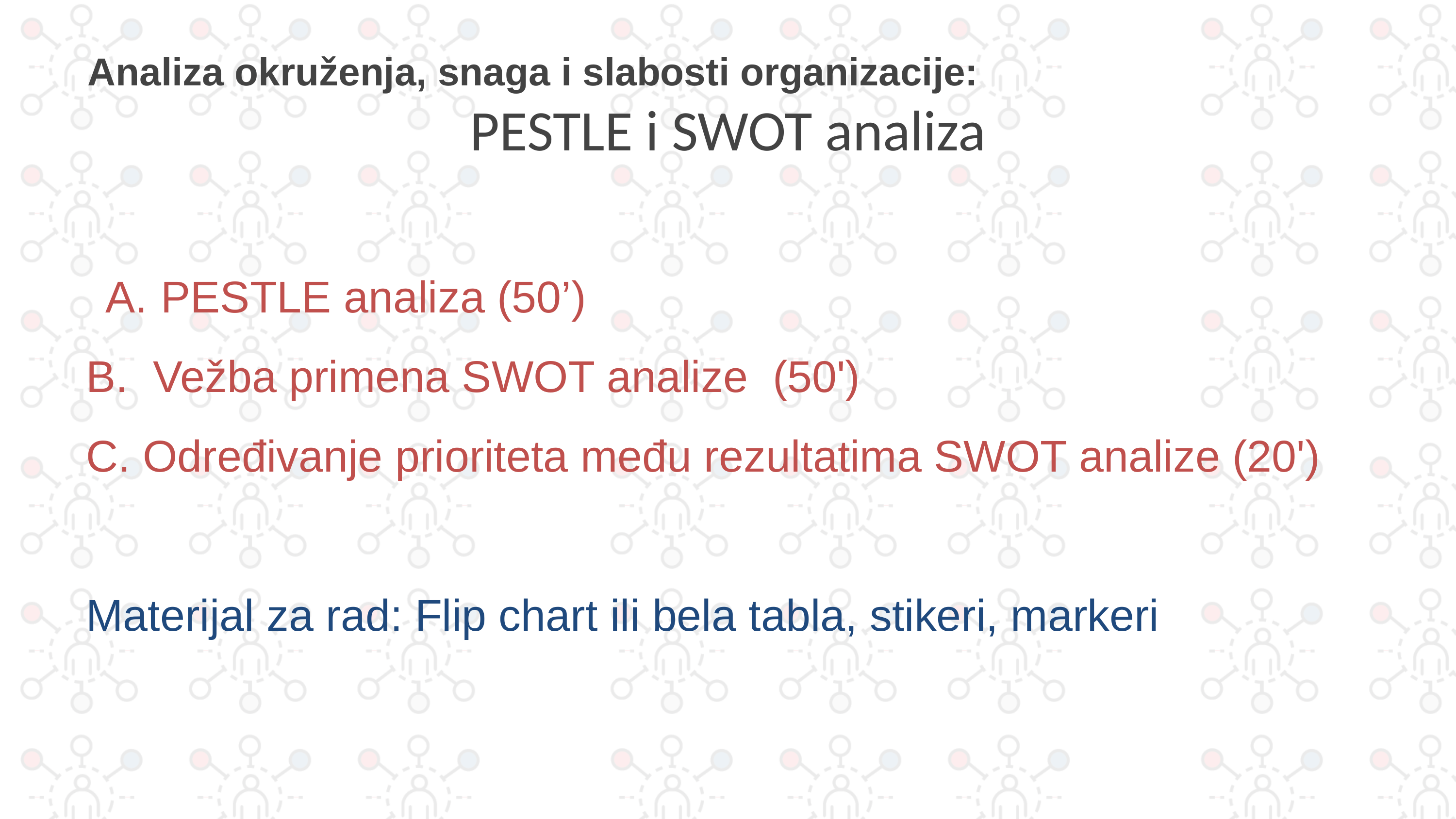

# Analiza okruženja, snaga i slabosti organizacije:
PESTLE i SWOT analiza
PESTLE analiza (50’)
B.  Vežba primena SWOT analize  (50')
C. Određivanje prioriteta među rezultatima SWOT analize (20')

Materijal za rad: Flip chart ili bela tabla, stikeri, markeri